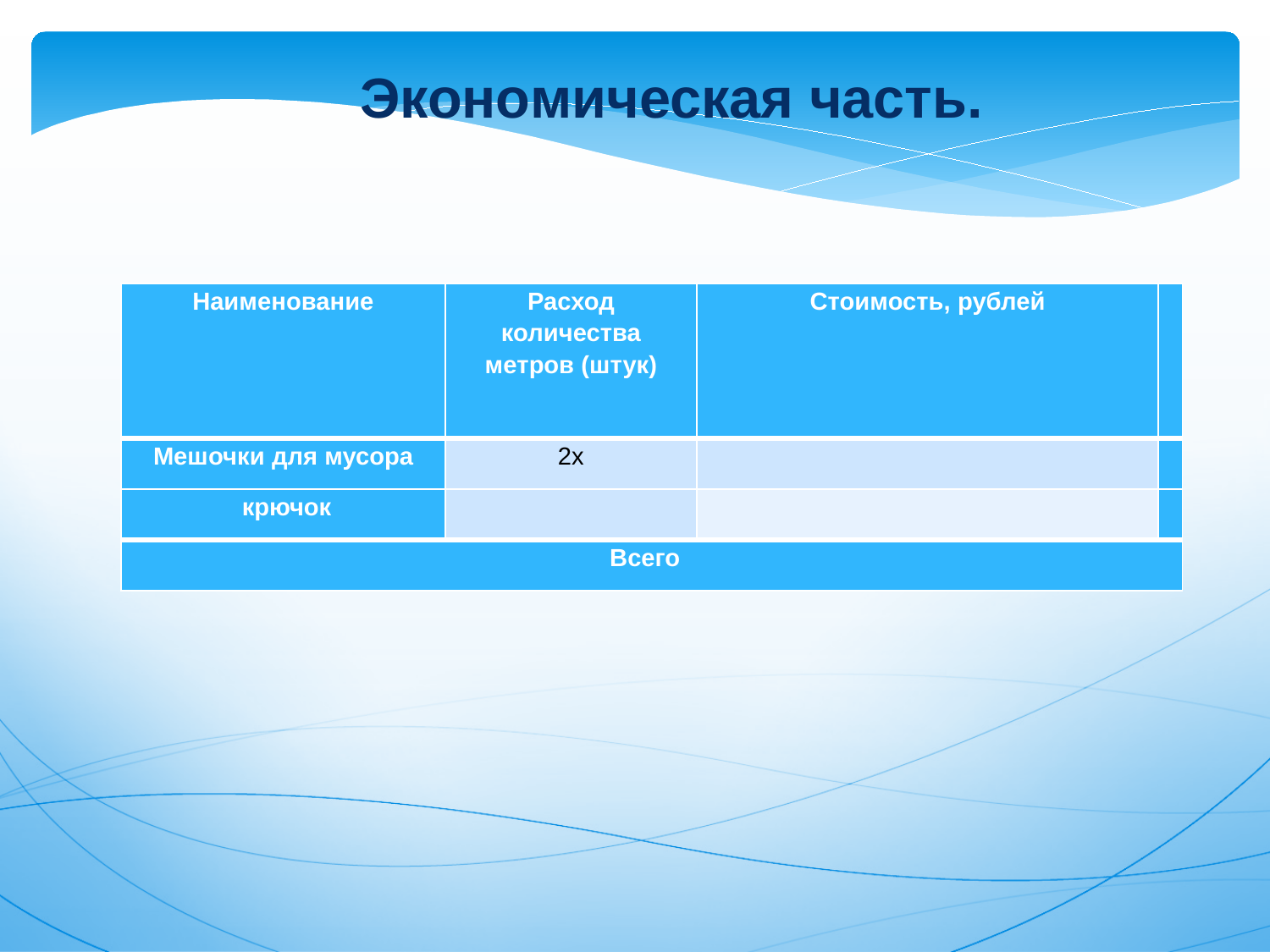

Экономическая часть.
| Наименование | Расход количества метров (штук) | Стоимость, рублей |  |
| --- | --- | --- | --- |
| Мешочки для мусора | 2х |  |  |
| крючок |  |  |  |
| Всего |  |  |  |